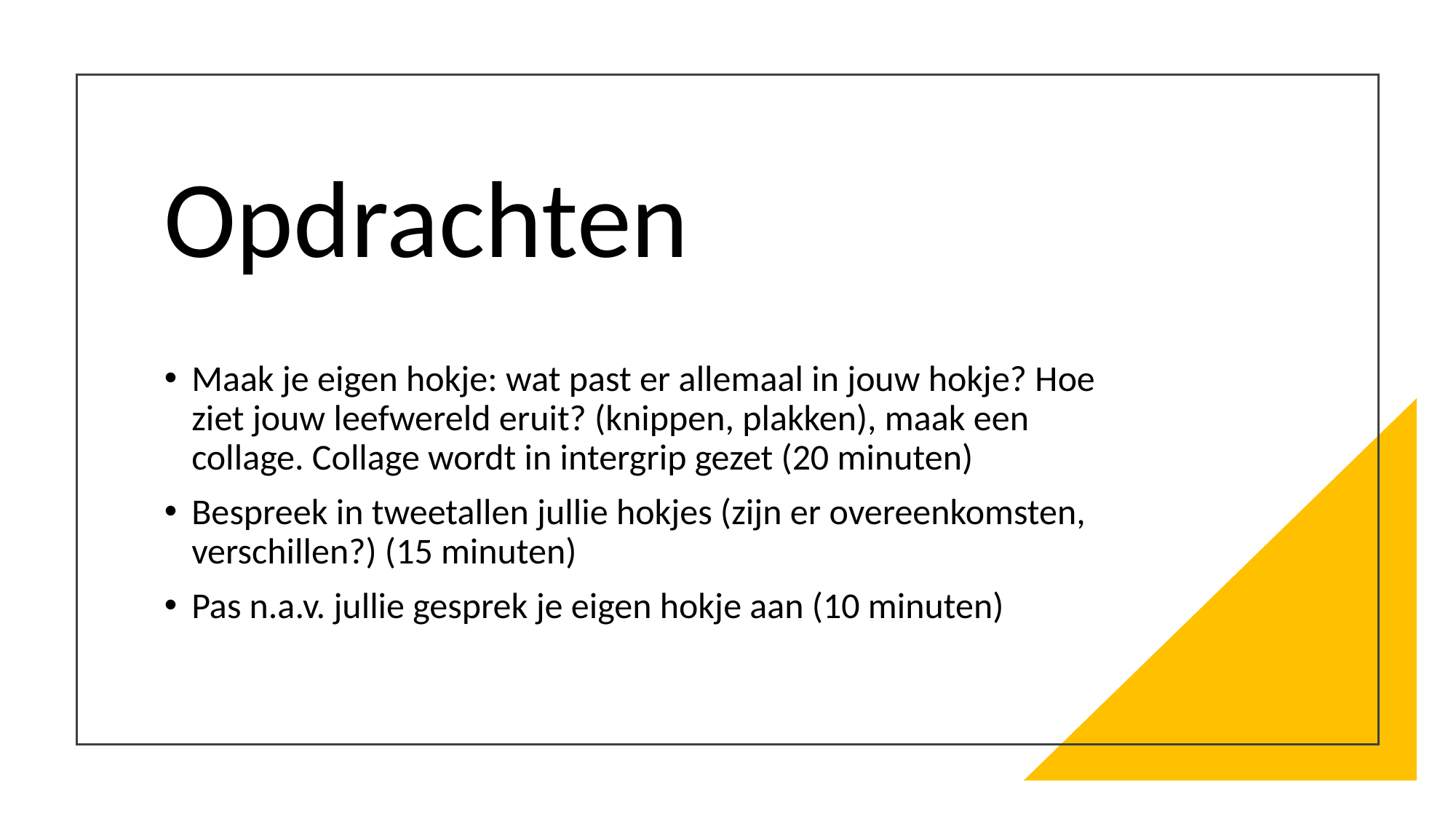

# Opdrachten
Maak je eigen hokje: wat past er allemaal in jouw hokje? Hoe ziet jouw leefwereld eruit? (knippen, plakken), maak een collage. Collage wordt in intergrip gezet (20 minuten)
Bespreek in tweetallen jullie hokjes (zijn er overeenkomsten, verschillen?) (15 minuten)
Pas n.a.v. jullie gesprek je eigen hokje aan (10 minuten)